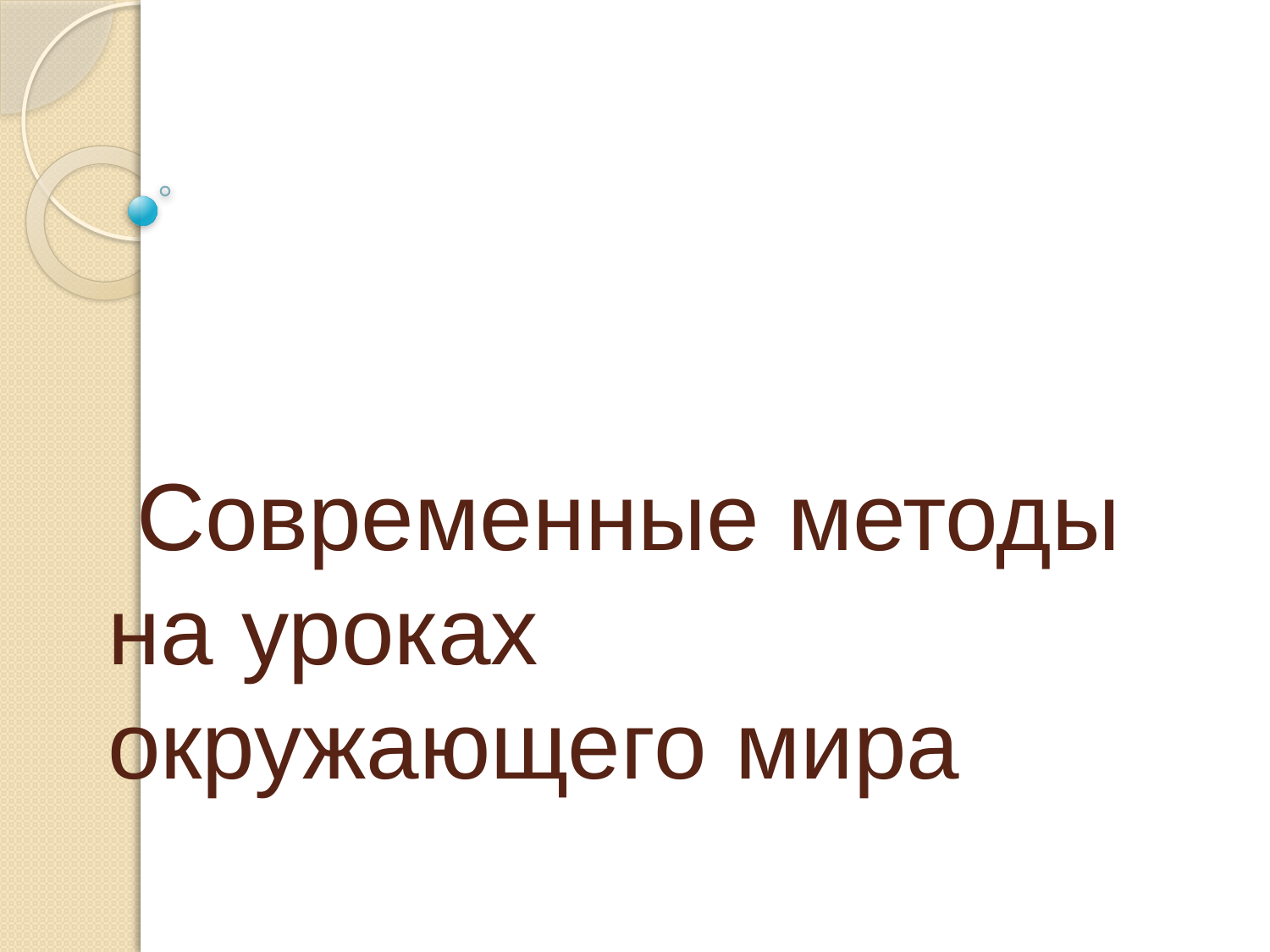

# Современные методы на уроках окружающего мира